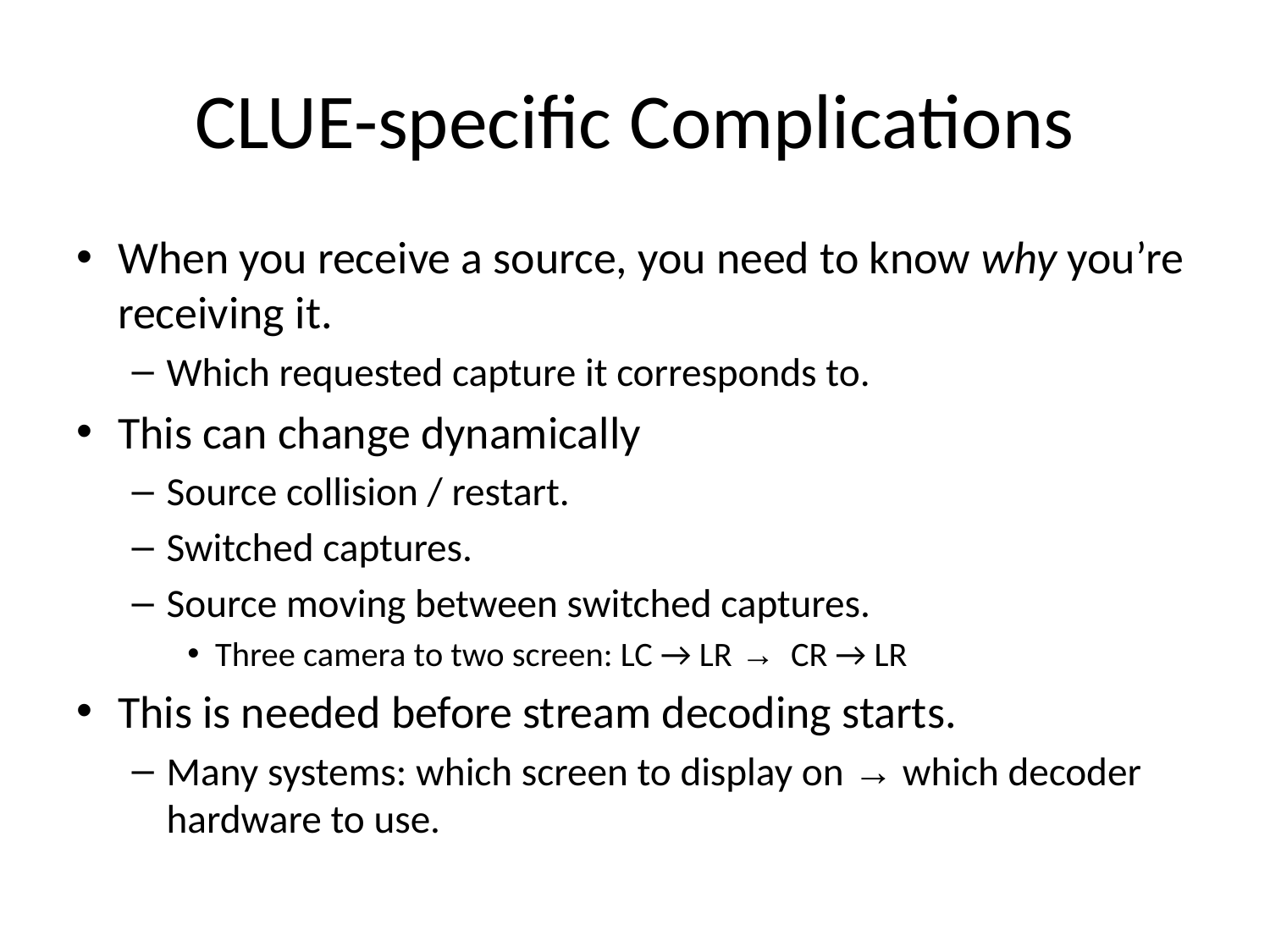

# CLUE-specific Complications
When you receive a source, you need to know why you’re receiving it.
Which requested capture it corresponds to.
This can change dynamically
Source collision / restart.
Switched captures.
Source moving between switched captures.
Three camera to two screen: LC → LR →  CR → LR
This is needed before stream decoding starts.
Many systems: which screen to display on → which decoder hardware to use.